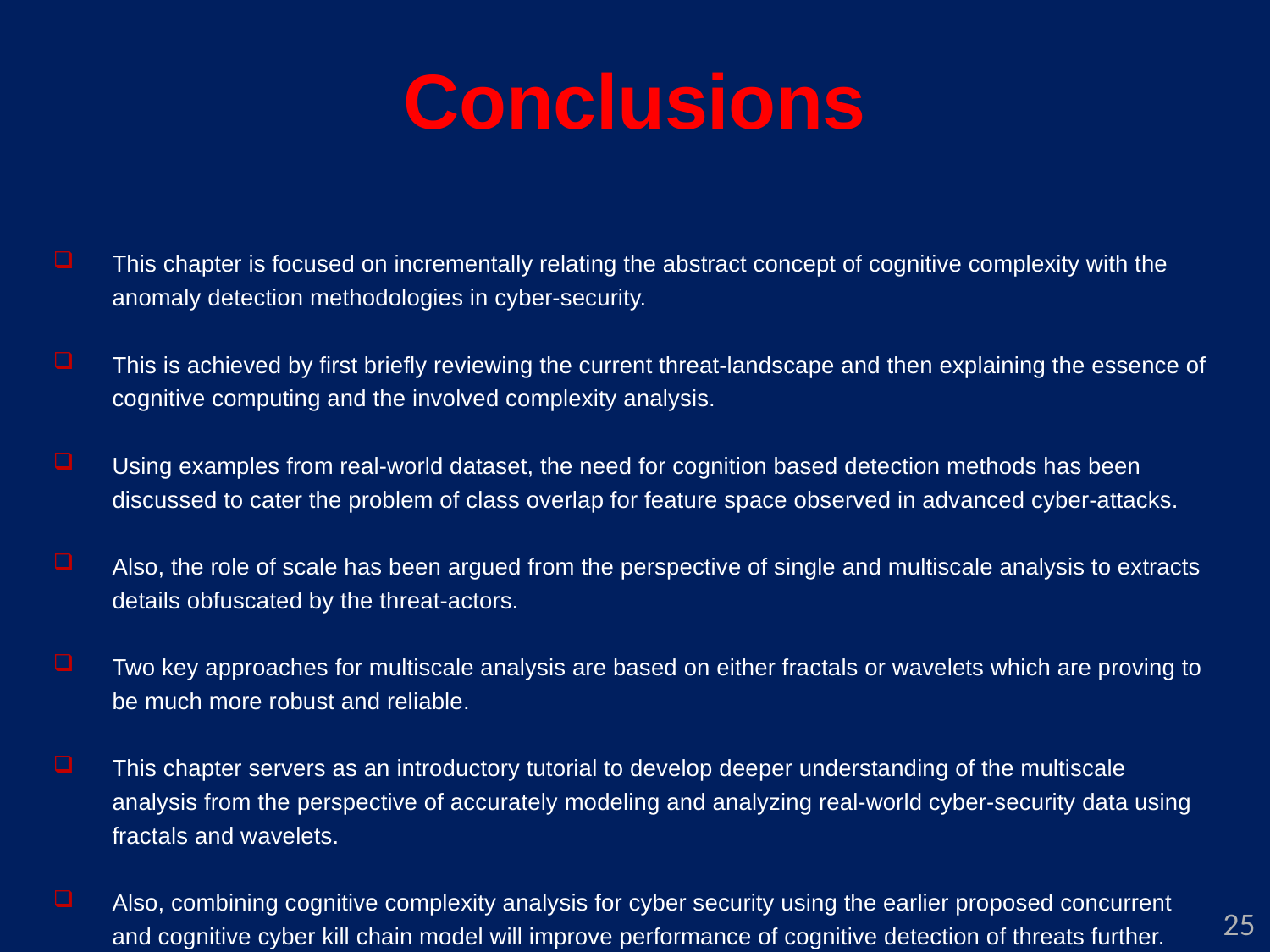

# Conclusions
This chapter is focused on incrementally relating the abstract concept of cognitive complexity with the anomaly detection methodologies in cyber-security.

This is achieved by first briefly reviewing the current threat-landscape and then explaining the essence of cognitive computing and the involved complexity analysis.

Using examples from real-world dataset, the need for cognition based detection methods has been discussed to cater the problem of class overlap for feature space observed in advanced cyber-attacks.

Also, the role of scale has been argued from the perspective of single and multiscale analysis to extracts details obfuscated by the threat-actors.

Two key approaches for multiscale analysis are based on either fractals or wavelets which are proving to be much more robust and reliable.

This chapter servers as an introductory tutorial to develop deeper understanding of the multiscale analysis from the perspective of accurately modeling and analyzing real-world cyber-security data using fractals and wavelets.

Also, combining cognitive complexity analysis for cyber security using the earlier proposed concurrent and cognitive cyber kill chain model will improve performance of cognitive detection of threats further.
25